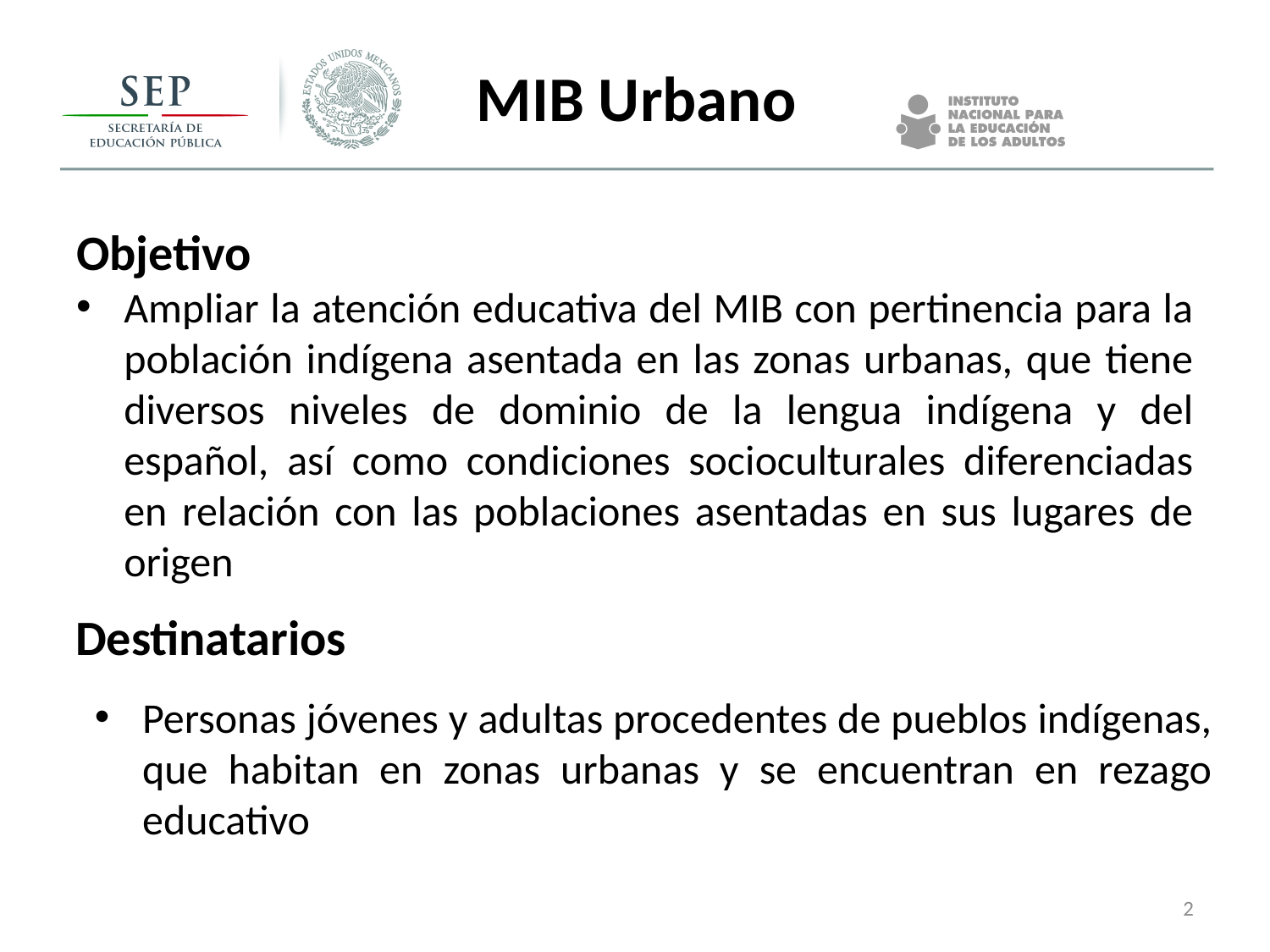

# MIB Urbano
Objetivo
Ampliar la atención educativa del MIB con pertinencia para la población indígena asentada en las zonas urbanas, que tiene diversos niveles de dominio de la lengua indígena y del español, así como condiciones socioculturales diferenciadas en relación con las poblaciones asentadas en sus lugares de origen
Destinatarios
Personas jóvenes y adultas procedentes de pueblos indígenas, que habitan en zonas urbanas y se encuentran en rezago educativo

2